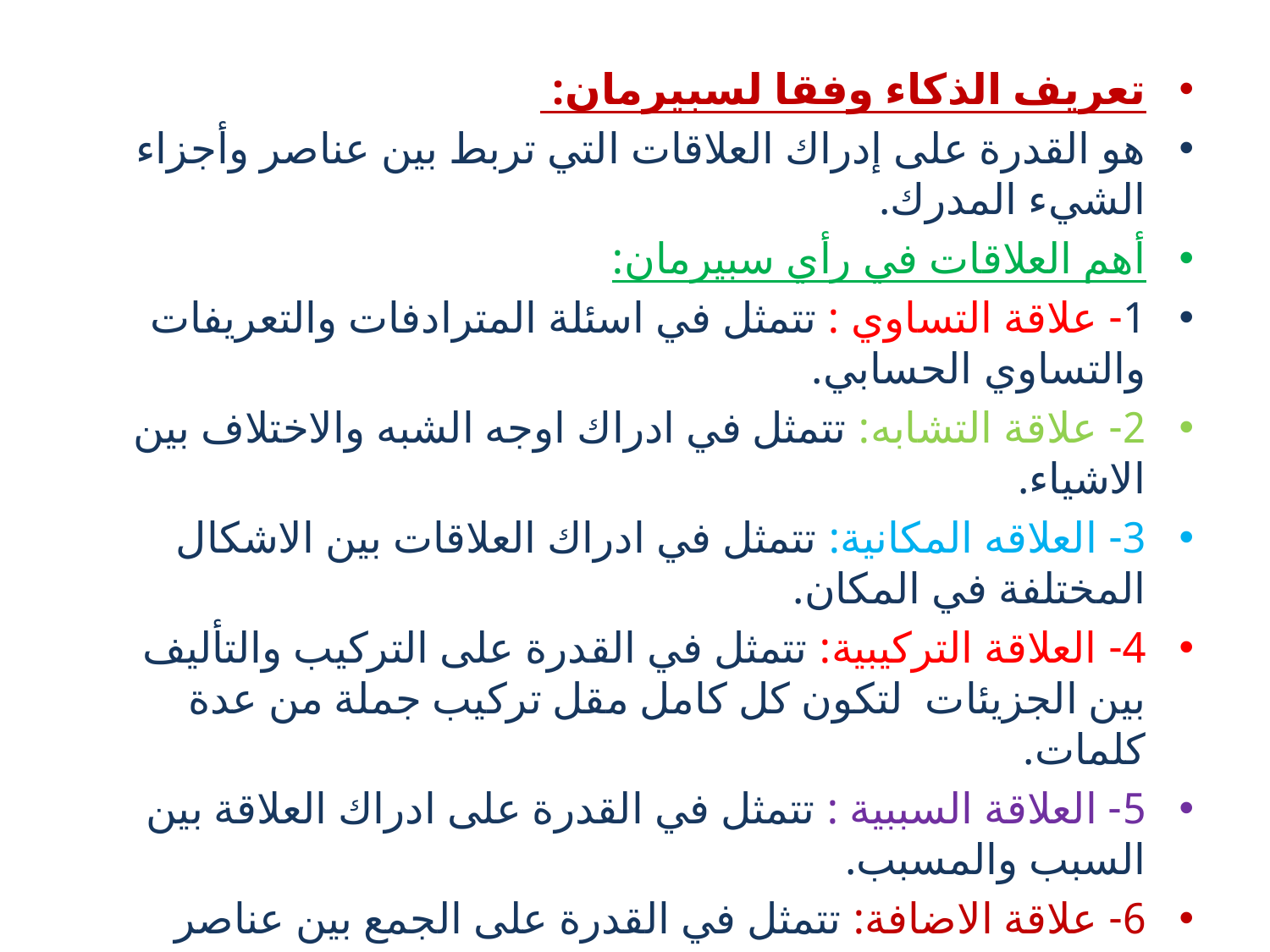

تعريف الذكاء وفقا لسبيرمان:
هو القدرة على إدراك العلاقات التي تربط بين عناصر وأجزاء الشيء المدرك.
أهم العلاقات في رأي سبيرمان:
1- علاقة التساوي : تتمثل في اسئلة المترادفات والتعريفات والتساوي الحسابي.
2- علاقة التشابه: تتمثل في ادراك اوجه الشبه والاختلاف بين الاشياء.
3- العلاقه المكانية: تتمثل في ادراك العلاقات بين الاشكال المختلفة في المكان.
4- العلاقة التركيبية: تتمثل في القدرة على التركيب والتأليف بين الجزيئات  لتكون كل كامل مقل تركيب جملة من عدة كلمات.
5- العلاقة السببية : تتمثل في القدرة على ادراك العلاقة بين السبب والمسبب.
6- علاقة الاضافة: تتمثل في القدرة على الجمع بين عناصر مختلفة مثل عمليات الجمع الحسابي.
7- العلاقة المنطقية : تتمثل في القدرة على التفكير المنطقي مثل اسئله الاستدلال
8- العلاقة الزمنية: تتمثل في ادراك التتابع الزمني والتوقيت.